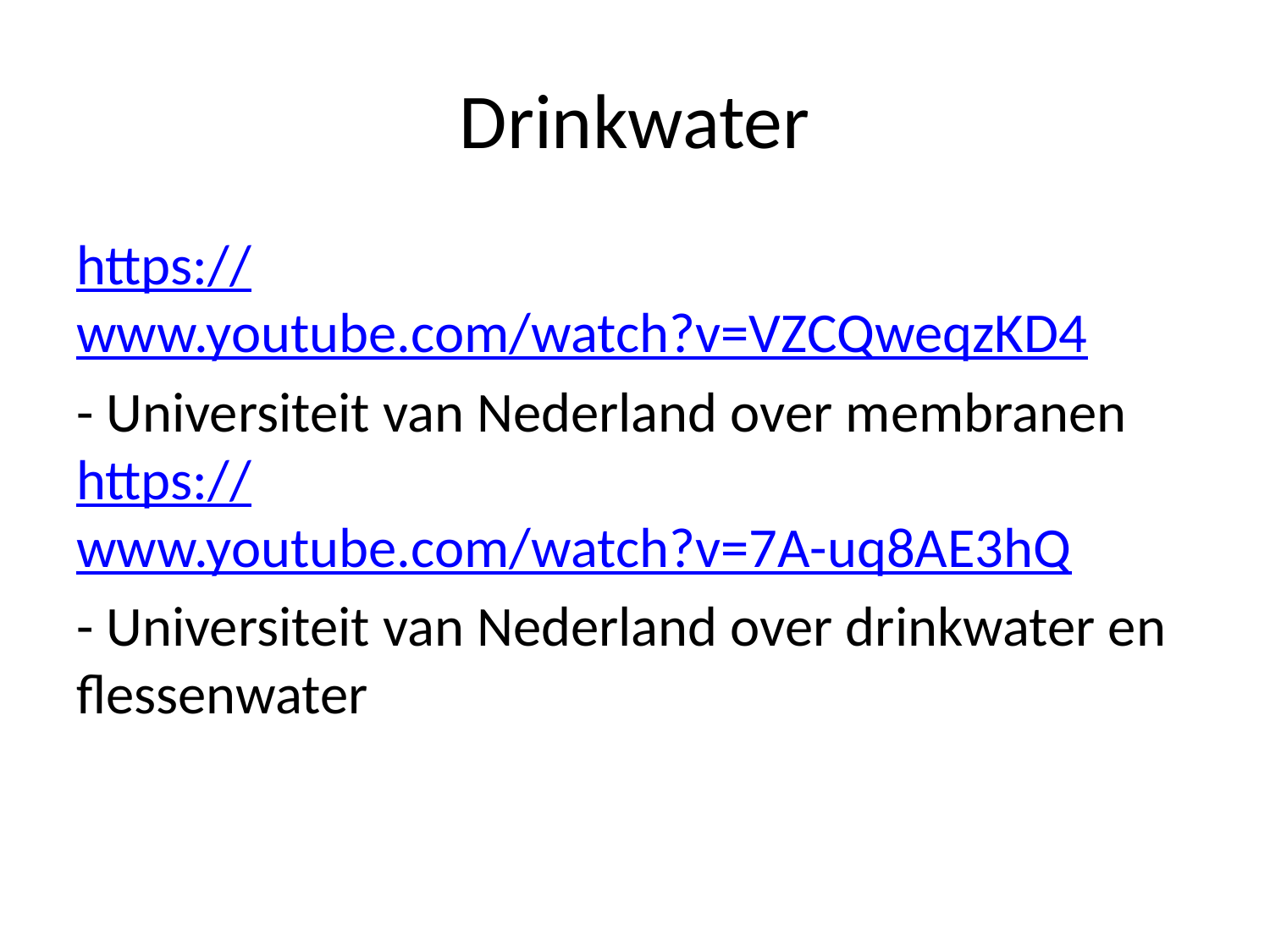

# Drinkwater
https://www.youtube.com/watch?v=VZCQweqzKD4
- Universiteit van Nederland over membranen
https://www.youtube.com/watch?v=7A-uq8AE3hQ
- Universiteit van Nederland over drinkwater en flessenwater